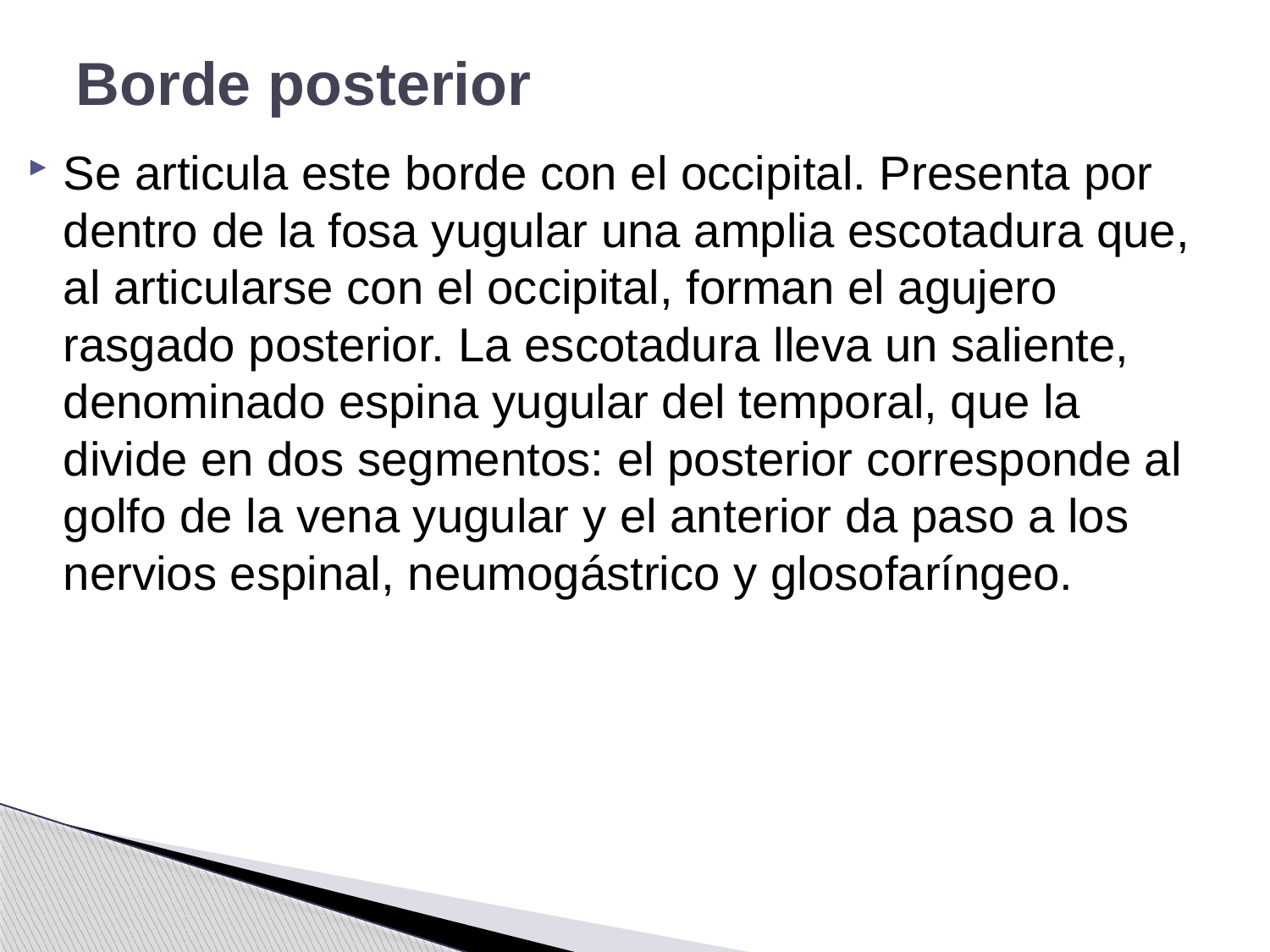

# Borde posterior
Se articula este borde con el occipital. Presenta por dentro de la fosa yugular una amplia escotadura que, al articularse con el occipital, forman el agujero rasgado posterior. La escotadura lleva un saliente, denominado espina yugular del temporal, que la divide en dos segmentos: el posterior corresponde al golfo de la vena yugular y el anterior da paso a los nervios espinal, neumogástrico y glosofaríngeo.